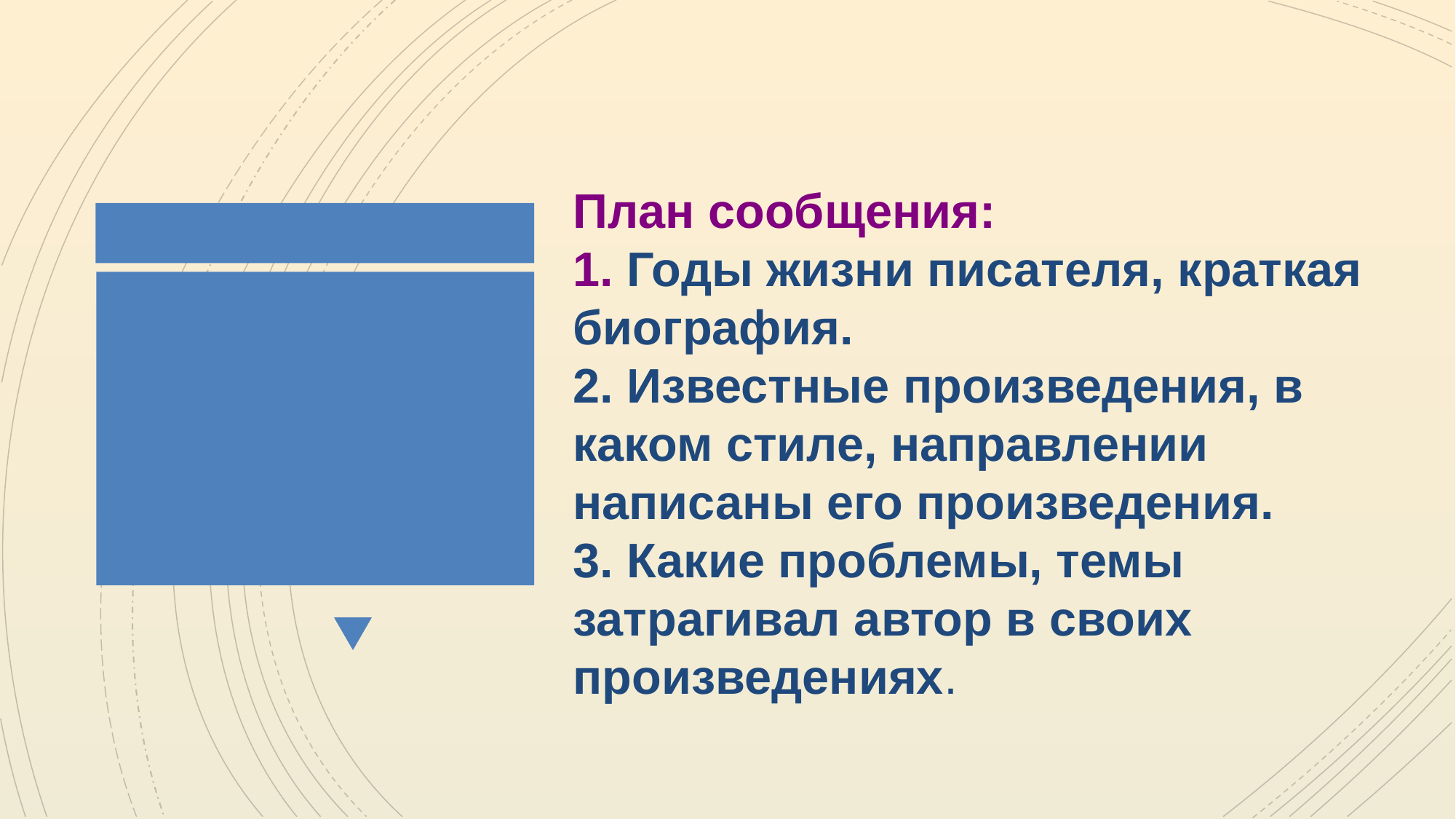

План сообщения:
1. Годы жизни писателя, краткая биография.
2. Известные произведения, в каком стиле, направлении написаны его произведения.
3. Какие проблемы, темы затрагивал автор в своих произведениях.